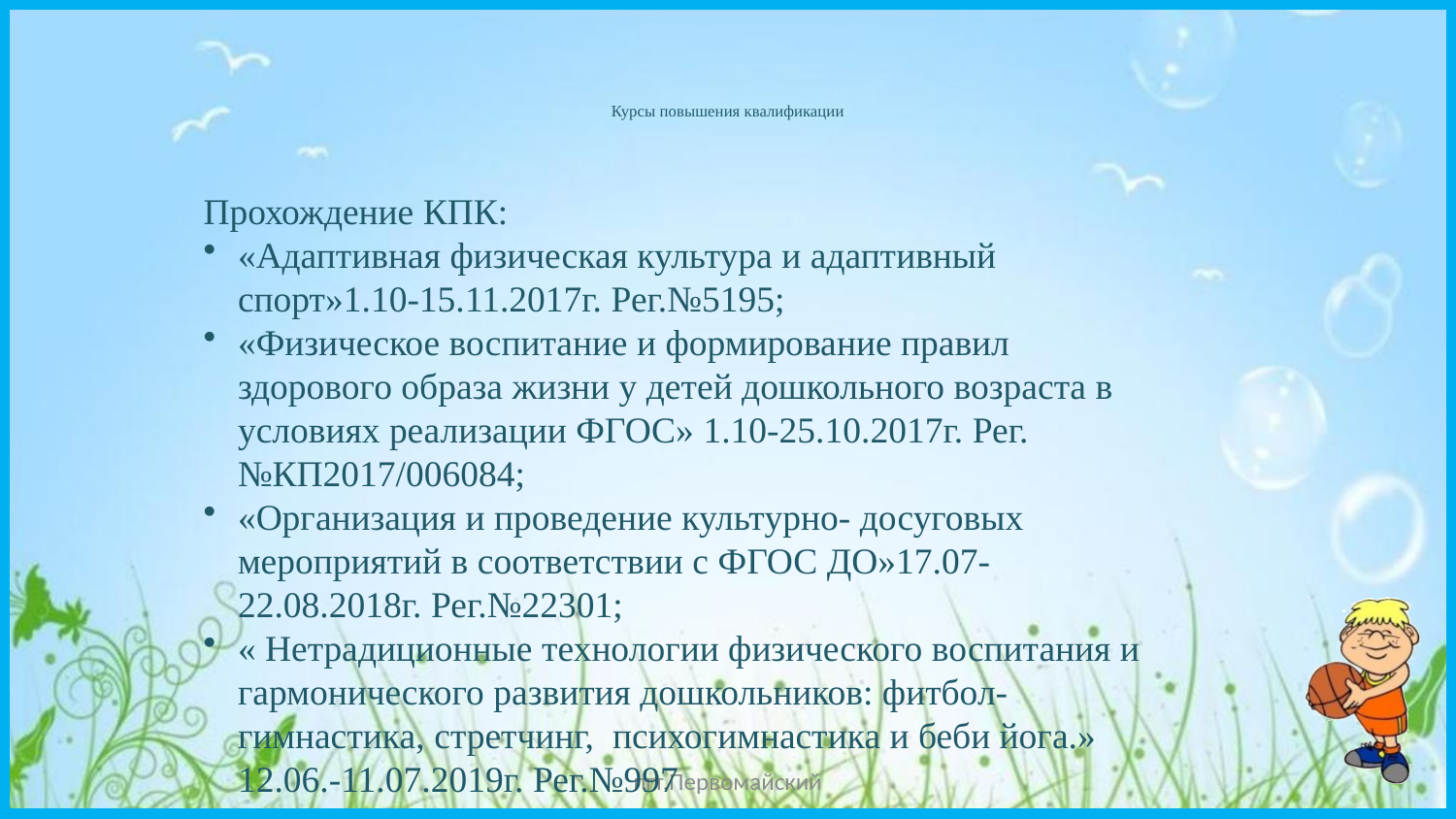

# Курсы повышения квалификации
Прохождение КПК:
«Адаптивная физическая культура и адаптивный спорт»1.10-15.11.2017г. Рег.№5195;
«Физическое воспитание и формирование правил здорового образа жизни у детей дошкольного возраста в условиях реализации ФГОС» 1.10-25.10.2017г. Рег.№КП2017/006084;
«Организация и проведение культурно- досуговых  мероприятий в соответствии с ФГОС ДО»17.07-22.08.2018г. Рег.№22301;
« Нетрадиционные технологии физического воспитания и гармонического развития дошкольников: фитбол- гимнастика, стретчинг,  психогимнастика и беби йога.» 12.06.-11.07.2019г. Рег.№997
пгт.Первомайский